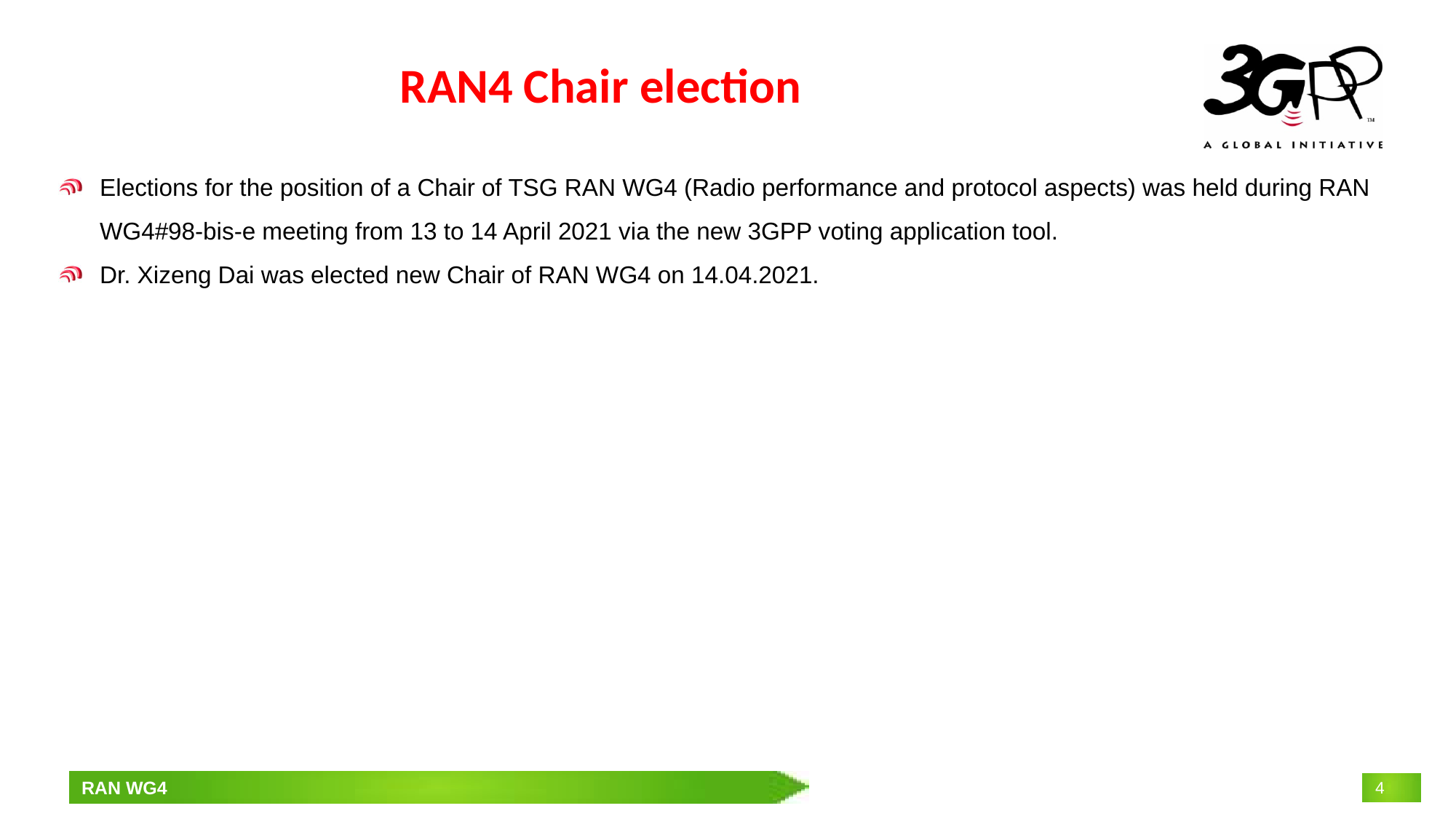

# RAN4 Chair election
Elections for the position of a Chair of TSG RAN WG4 (Radio performance and protocol aspects) was held during RAN WG4#98-bis-e meeting from 13 to 14 April 2021 via the new 3GPP voting application tool.
Dr. Xizeng Dai was elected new Chair of RAN WG4 on 14.04.2021.